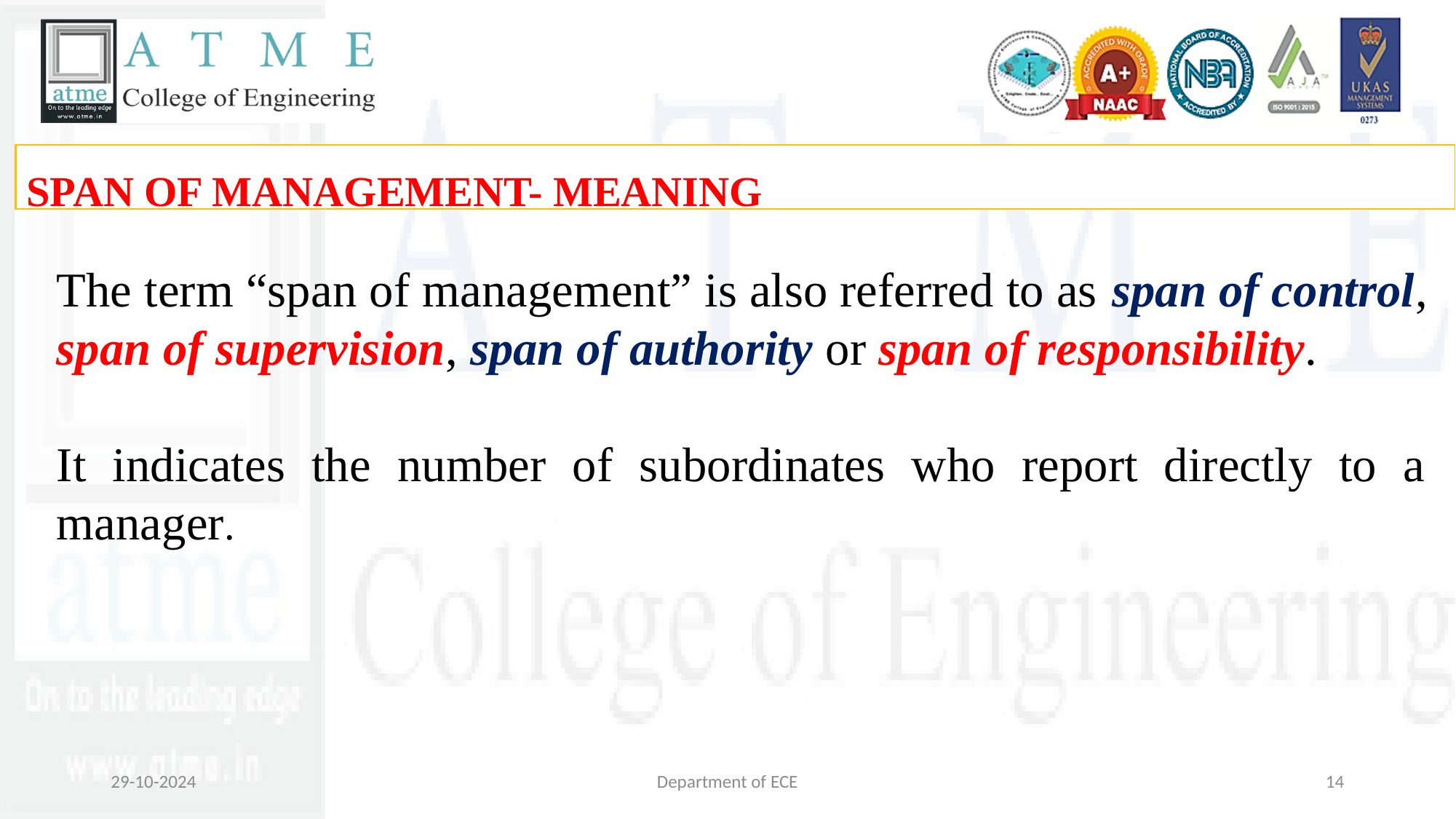

SPAN OF MANAGEMENT- MEANING
The term “span of management” is also referred to as span of control, span of supervision, span of authority or span of responsibility.

It indicates the number of subordinates who report directly to a manager.
29-10-2024
Department of ECE
14